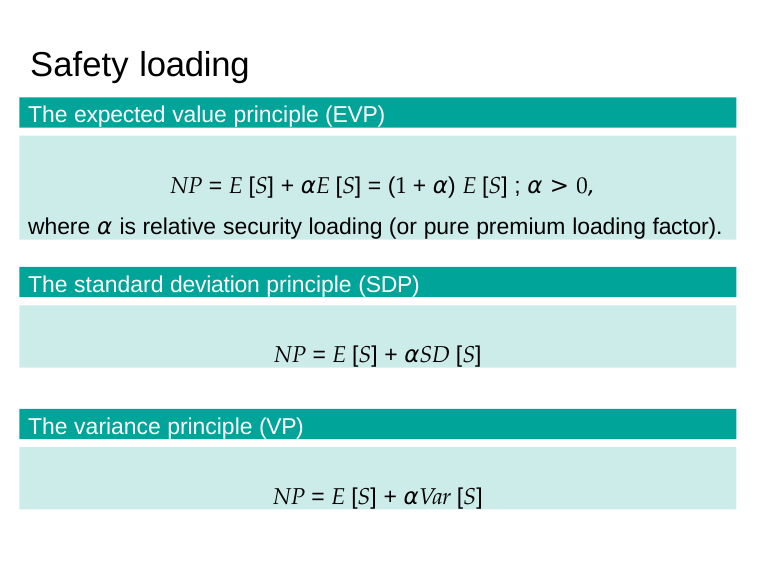

# Safety loading
The expected value principle (EVP)

NP = E [S] + αE [S] = (1 + α) E [S] ; α > 0,
where α is relative security loading (or pure premium loading factor).
The standard deviation principle (SDP)

NP = E [S] + αSD [S]
The variance principle (VP)

NP = E [S] + αVar [S]